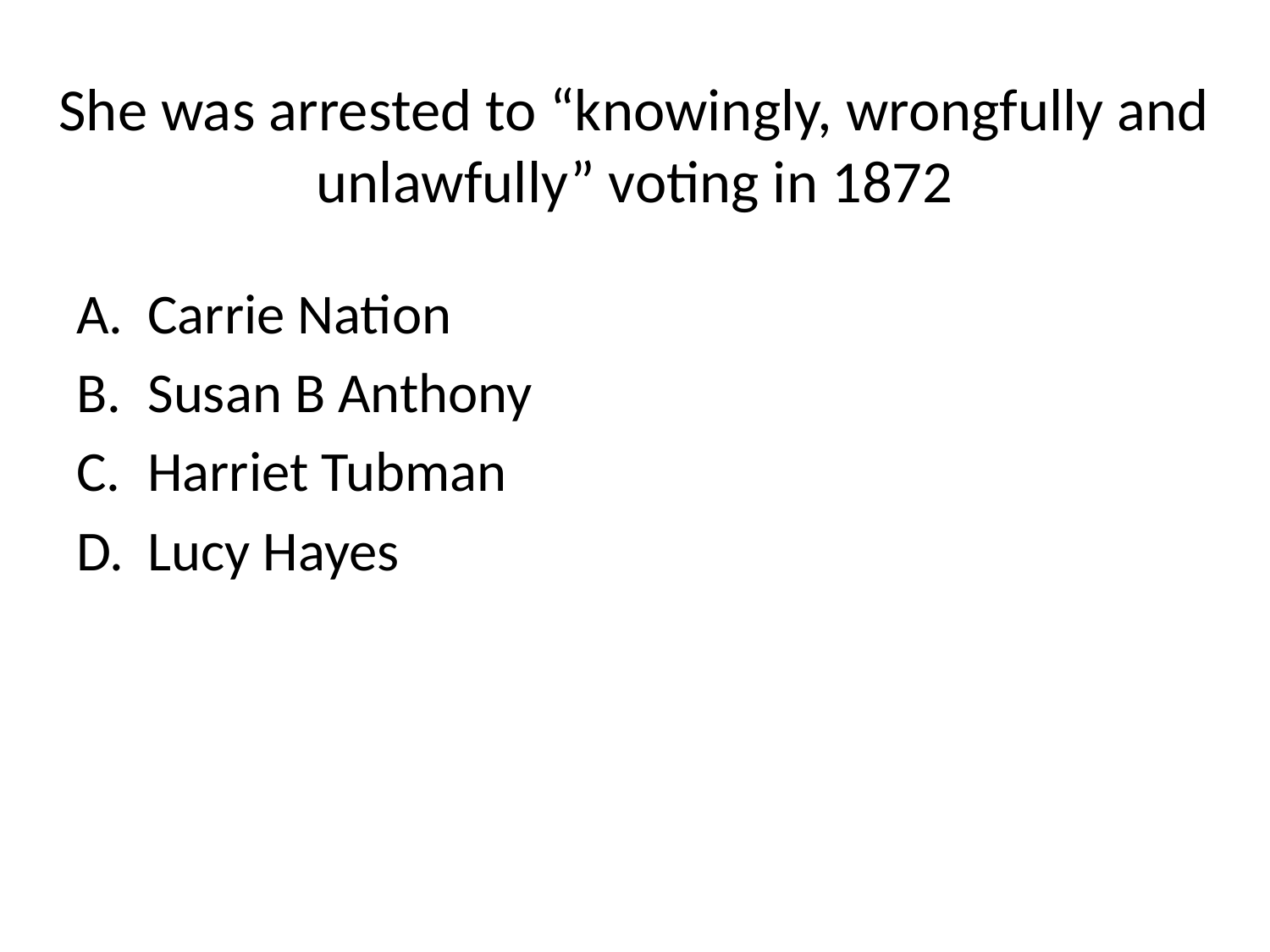

# She was arrested to “knowingly, wrongfully and unlawfully” voting in 1872
Carrie Nation
Susan B Anthony
Harriet Tubman
Lucy Hayes